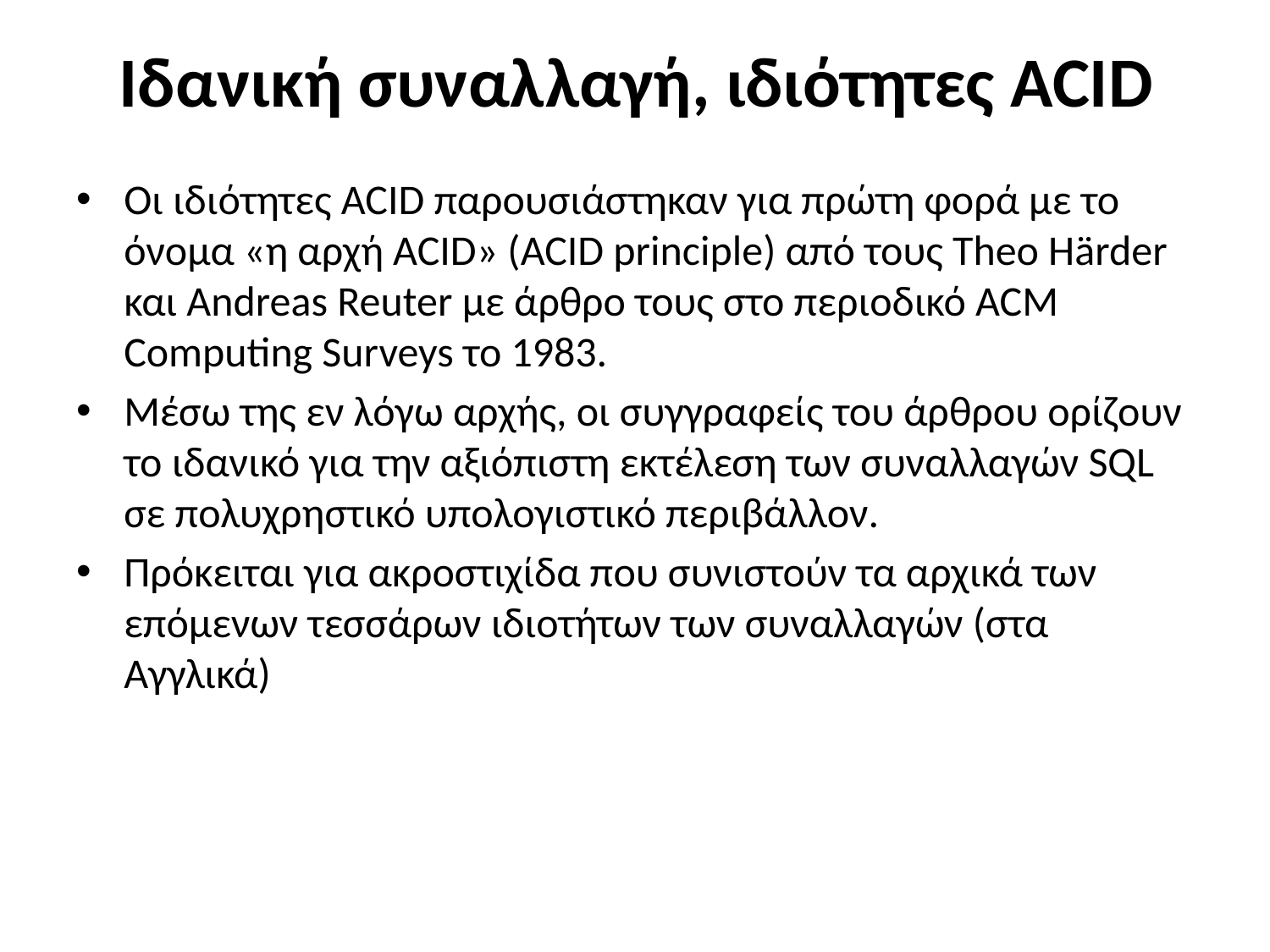

# Ιδανική συναλλαγή, ιδιότητες ACID
Οι ιδιότητες ACID παρουσιάστηκαν για πρώτη φορά με το όνομα «η αρχή ACID» (ACID principle) από τους Theo Härder και Andreas Reuter με άρθρο τους στο περιοδικό ACM Computing Surveys το 1983.
Μέσω της εν λόγω αρχής, οι συγγραφείς του άρθρου ορίζουν το ιδανικό για την αξιόπιστη εκτέλεση των συναλλαγών SQL σε πολυχρηστικό υπολογιστικό περιβάλλον.
Πρόκειται για ακροστιχίδα που συνιστούν τα αρχικά των επόμενων τεσσάρων ιδιοτήτων των συναλλαγών (στα Αγγλικά)